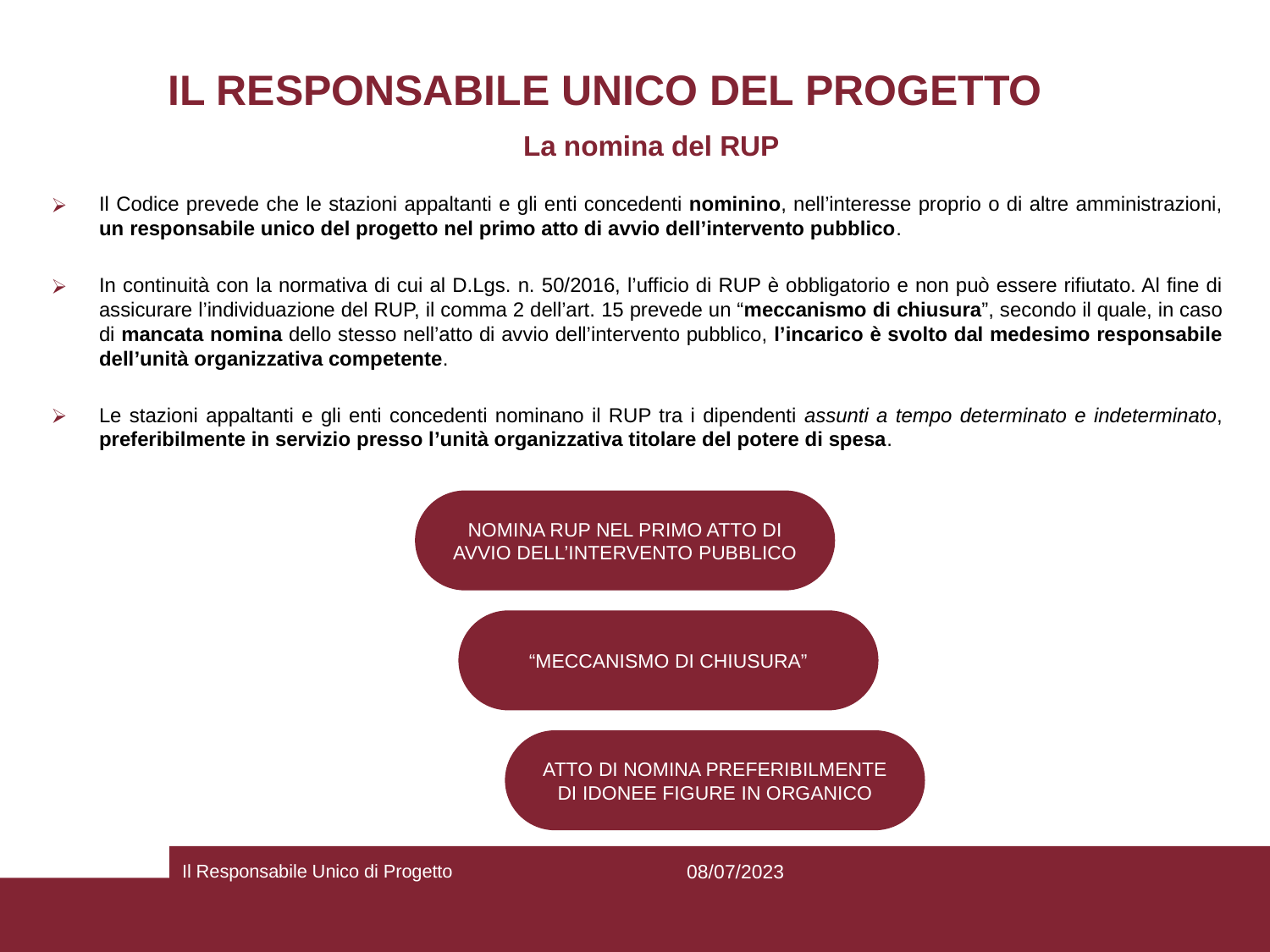

# IL RESPONSABILE UNICO DEL PROGETTO La nomina del RUP

Il Codice prevede che le stazioni appaltanti e gli enti concedenti nominino, nell’interesse proprio o di altre amministrazioni, un responsabile unico del progetto nel primo atto di avvio dell’intervento pubblico.

In continuità con la normativa di cui al D.Lgs. n. 50/2016, l’ufficio di RUP è obbligatorio e non può essere rifiutato. Al fine di assicurare l’individuazione del RUP, il comma 2 dell’art. 15 prevede un “meccanismo di chiusura”, secondo il quale, in caso di mancata nomina dello stesso nell’atto di avvio dell’intervento pubblico, l’incarico è svolto dal medesimo responsabile dell’unità organizzativa competente.

Le stazioni appaltanti e gli enti concedenti nominano il RUP tra i dipendenti assunti a tempo determinato e indeterminato, preferibilmente in servizio presso l’unità organizzativa titolare del potere di spesa.
NOMINA RUP NEL PRIMO ATTO DI AVVIO DELL’INTERVENTO PUBBLICO
“MECCANISMO DI CHIUSURA”
ATTO DI NOMINA PREFERIBILMENTE DI IDONEE FIGURE IN ORGANICO
Il Responsabile Unico di Progetto
08/07/2023